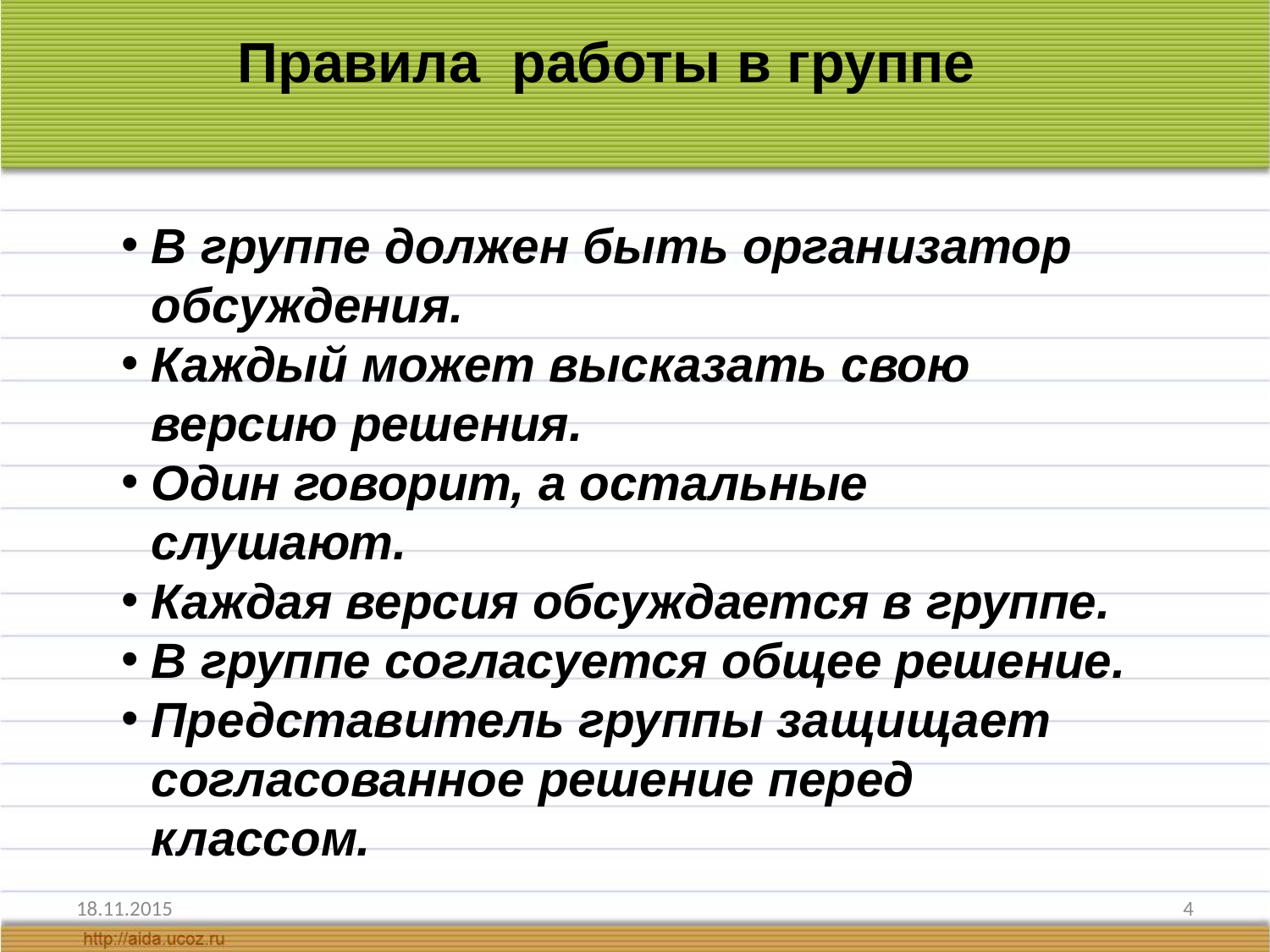

Правила  работы в группе
В группе должен быть организатор обсуждения.
Каждый может высказать свою версию решения.
Один говорит, а остальные слушают.
Каждая версия обсуждается в группе.
В группе согласуется общее решение.
Представитель группы защищает согласованное решение перед классом.
18.11.2015
4